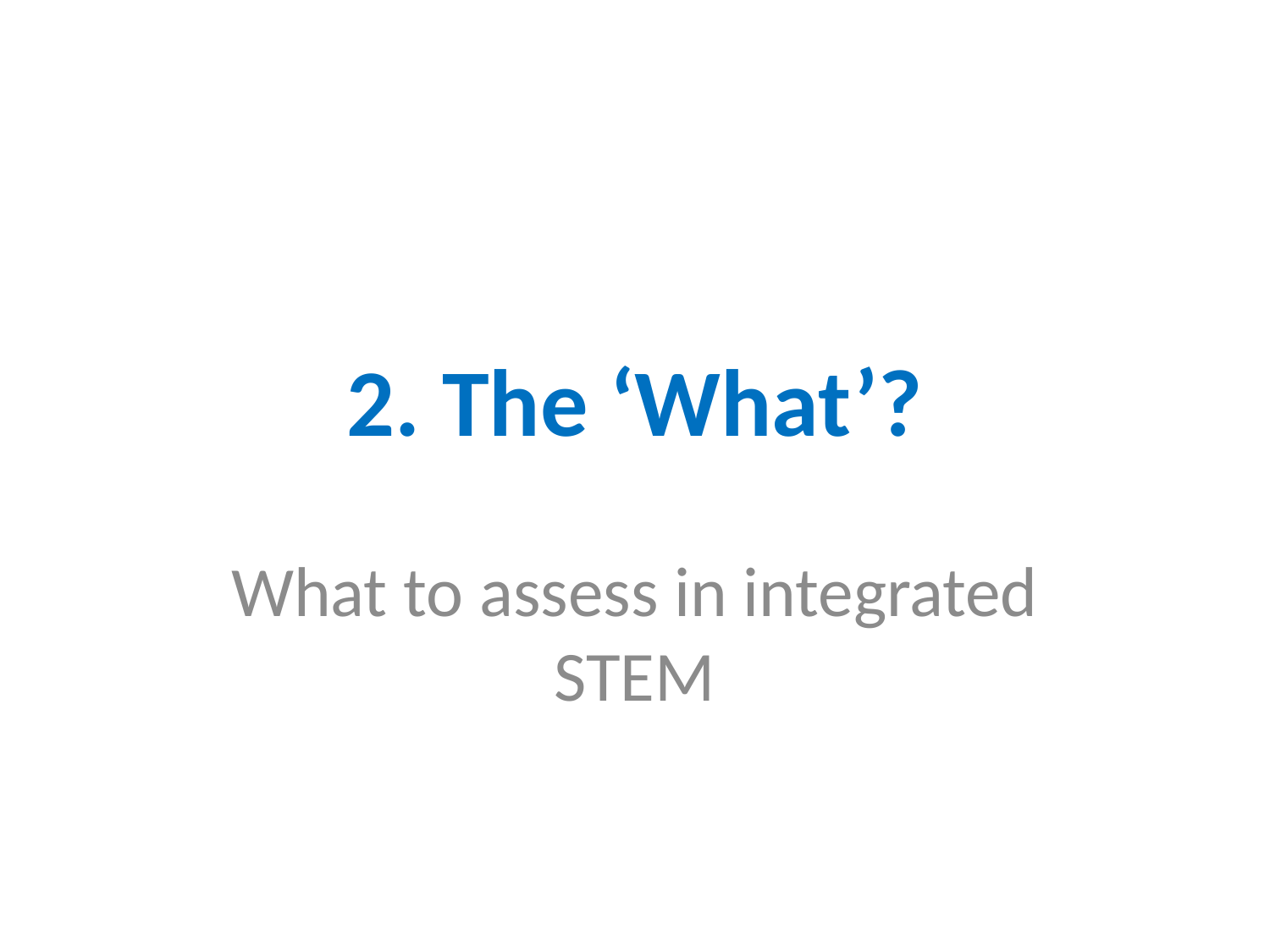

# 2. The ‘What’?
What to assess in integrated STEM